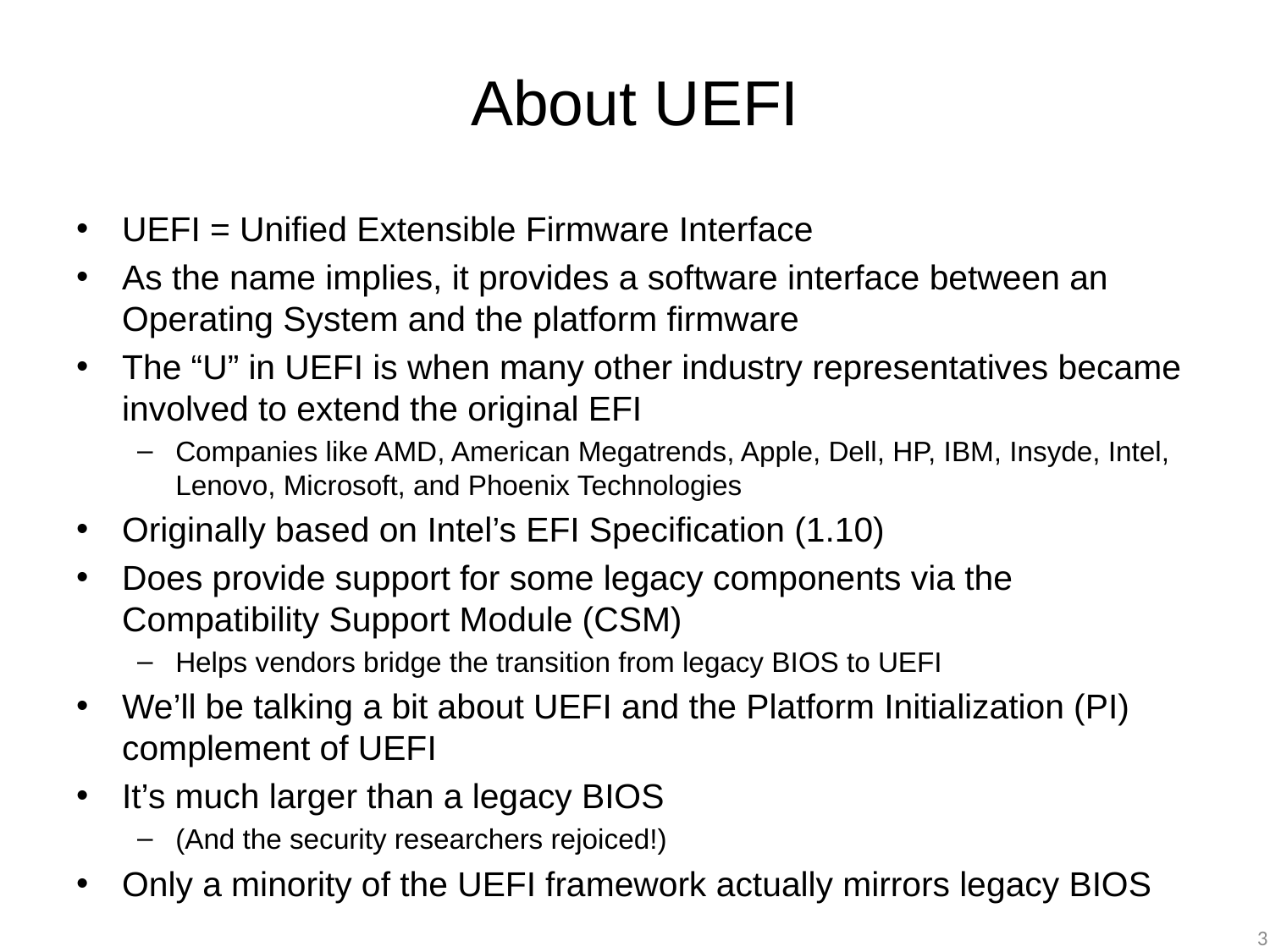

# About UEFI
UEFI = Unified Extensible Firmware Interface
As the name implies, it provides a software interface between an Operating System and the platform firmware
The “U” in UEFI is when many other industry representatives became involved to extend the original EFI
Companies like AMD, American Megatrends, Apple, Dell, HP, IBM, Insyde, Intel, Lenovo, Microsoft, and Phoenix Technologies
Originally based on Intel’s EFI Specification (1.10)
Does provide support for some legacy components via the Compatibility Support Module (CSM)
Helps vendors bridge the transition from legacy BIOS to UEFI
We’ll be talking a bit about UEFI and the Platform Initialization (PI) complement of UEFI
It’s much larger than a legacy BIOS
(And the security researchers rejoiced!)
Only a minority of the UEFI framework actually mirrors legacy BIOS
3